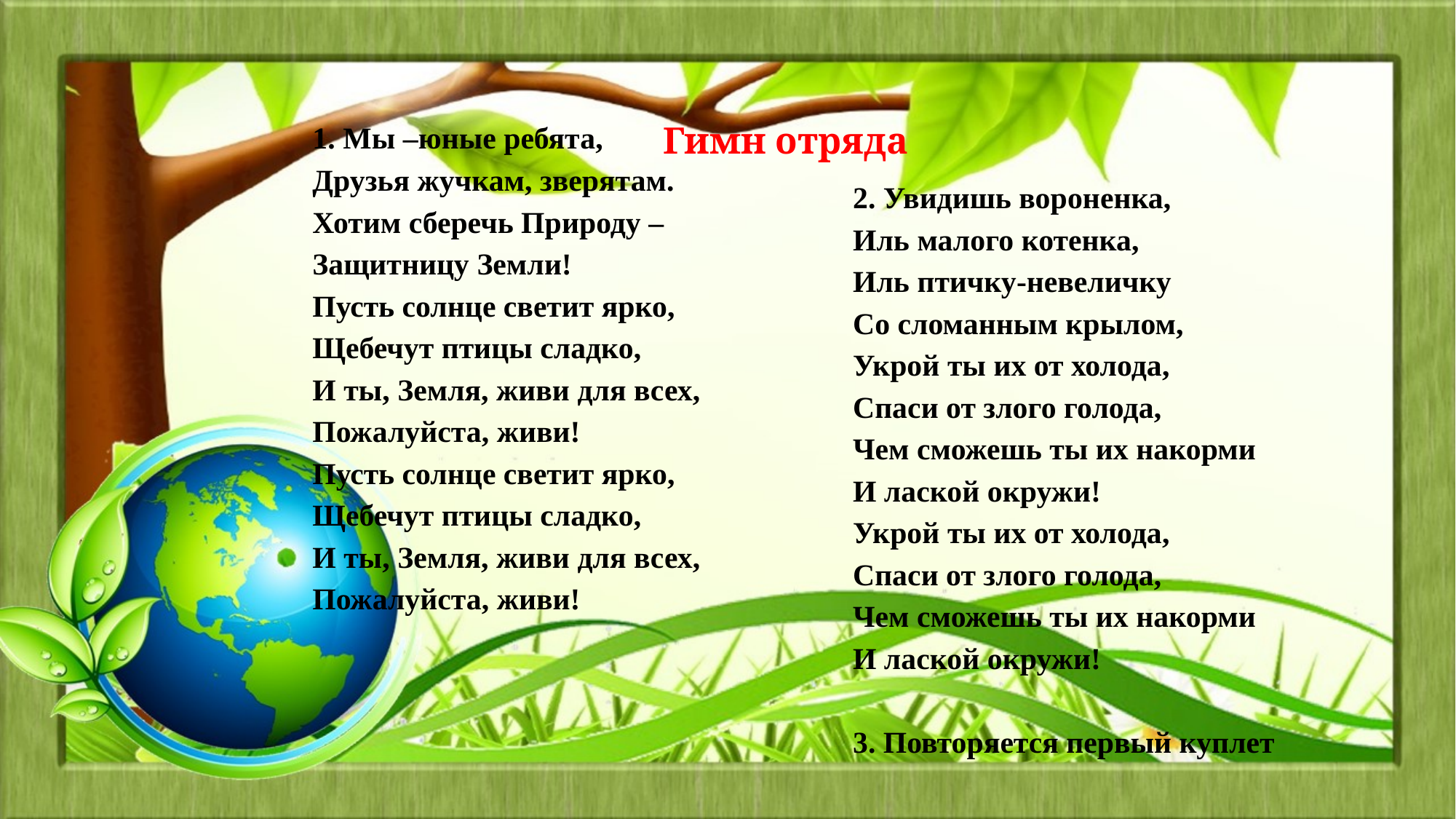

1. Мы –юные ребята,
Друзья жучкам, зверятам.
Хотим сберечь Природу –
Защитницу Земли!
Пусть солнце светит ярко,
Щебечут птицы сладко,
И ты, Земля, живи для всех,
Пожалуйста, живи!
Пусть солнце светит ярко,
Щебечут птицы сладко,
И ты, Земля, живи для всех,
Пожалуйста, живи!

2. Увидишь вороненка,
Иль малого котенка,
Иль птичку-невеличку
Со сломанным крылом,
Укрой ты их от холода,
Спаси от злого голода,
Чем сможешь ты их накорми
И лаской окружи!
Укрой ты их от холода,
Спаси от злого голода,
Чем сможешь ты их накорми
И лаской окружи!

3. Повторяется первый куплет
# Гимн отряда